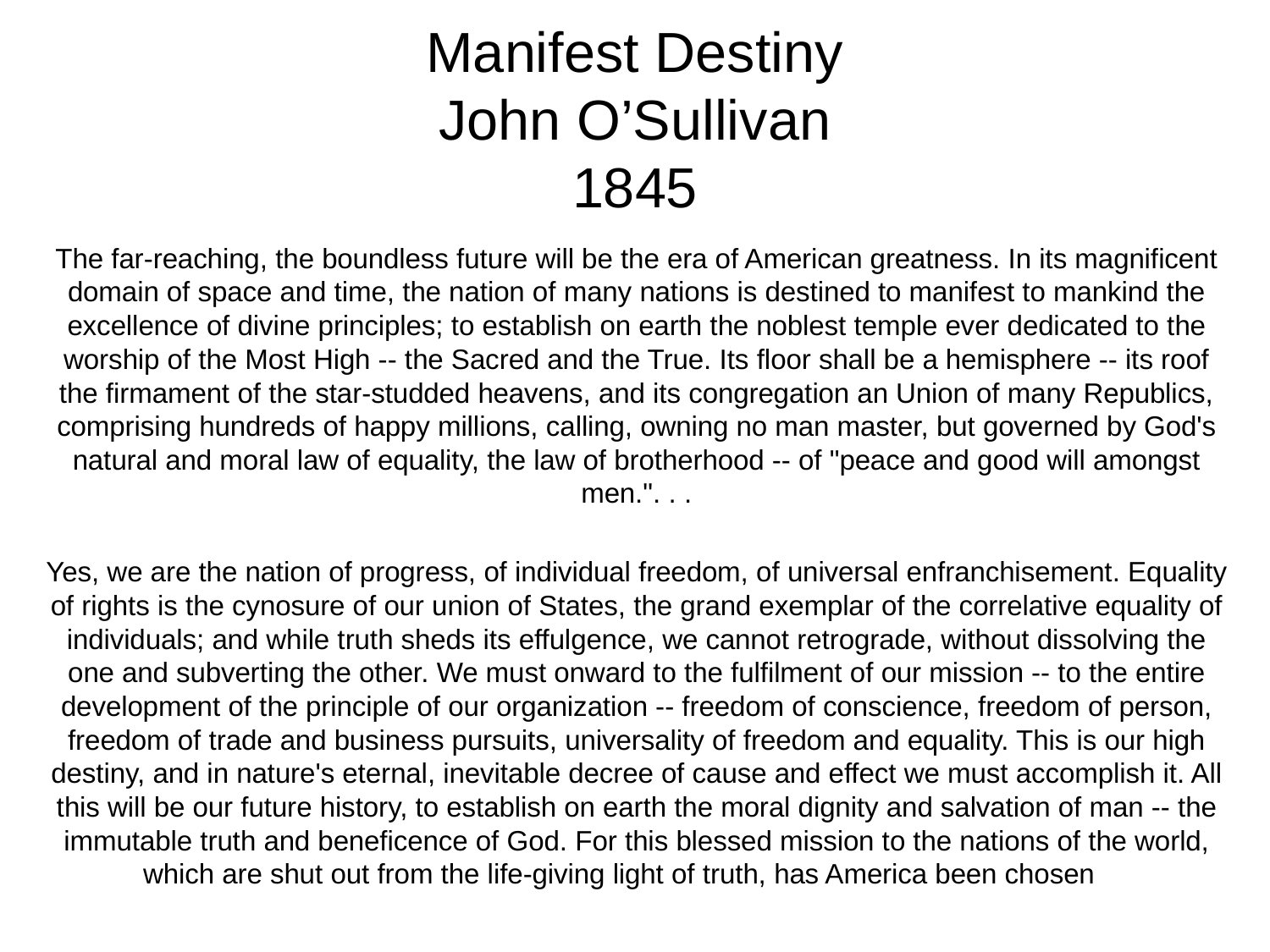

# Manifest Destiny John O’Sullivan 1845
The far-reaching, the boundless future will be the era of American greatness. In its magnificent domain of space and time, the nation of many nations is destined to manifest to mankind the excellence of divine principles; to establish on earth the noblest temple ever dedicated to the worship of the Most High -- the Sacred and the True. Its floor shall be a hemisphere -- its roof the firmament of the star-studded heavens, and its congregation an Union of many Republics, comprising hundreds of happy millions, calling, owning no man master, but governed by God's natural and moral law of equality, the law of brotherhood -- of "peace and good will amongst men.". . .

Yes, we are the nation of progress, of individual freedom, of universal enfranchisement. Equality of rights is the cynosure of our union of States, the grand exemplar of the correlative equality of individuals; and while truth sheds its effulgence, we cannot retrograde, without dissolving the one and subverting the other. We must onward to the fulfilment of our mission -- to the entire development of the principle of our organization -- freedom of conscience, freedom of person, freedom of trade and business pursuits, universality of freedom and equality. This is our high destiny, and in nature's eternal, inevitable decree of cause and effect we must accomplish it. All this will be our future history, to establish on earth the moral dignity and salvation of man -- the immutable truth and beneficence of God. For this blessed mission to the nations of the world, which are shut out from the life-giving light of truth, has America been chosen